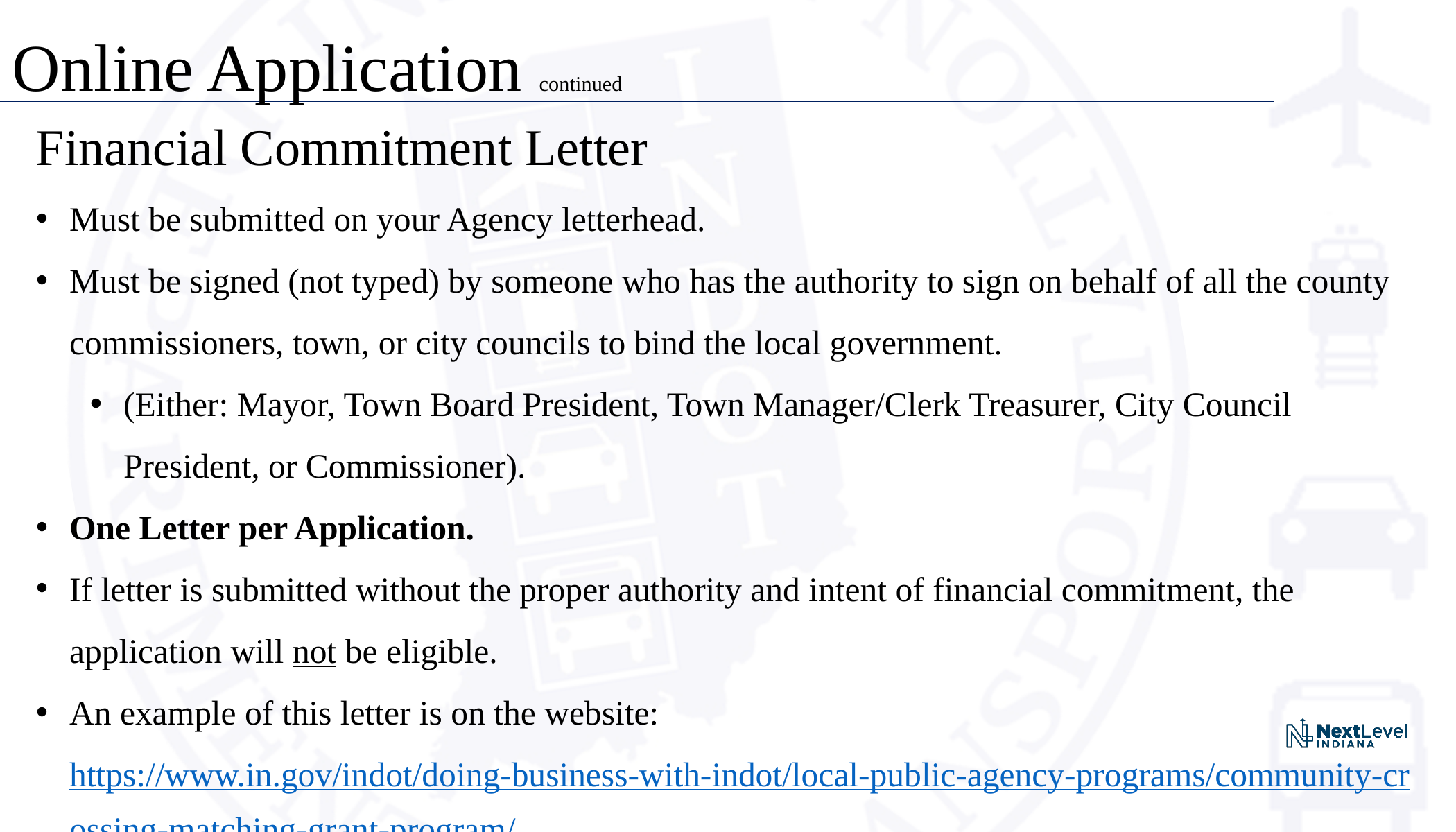

# Online Application continued

Financial Commitment Letter
Must be submitted on your Agency letterhead.
Must be signed (not typed) by someone who has the authority to sign on behalf of all the county commissioners, town, or city councils to bind the local government.
(Either: Mayor, Town Board President, Town Manager/Clerk Treasurer, City Council President, or Commissioner).
One Letter per Application.
If letter is submitted without the proper authority and intent of financial commitment, the application will not be eligible.
An example of this letter is on the website: https://www.in.gov/indot/doing-business-with-indot/local-public-agency-programs/community-crossing-matching-grant-program/